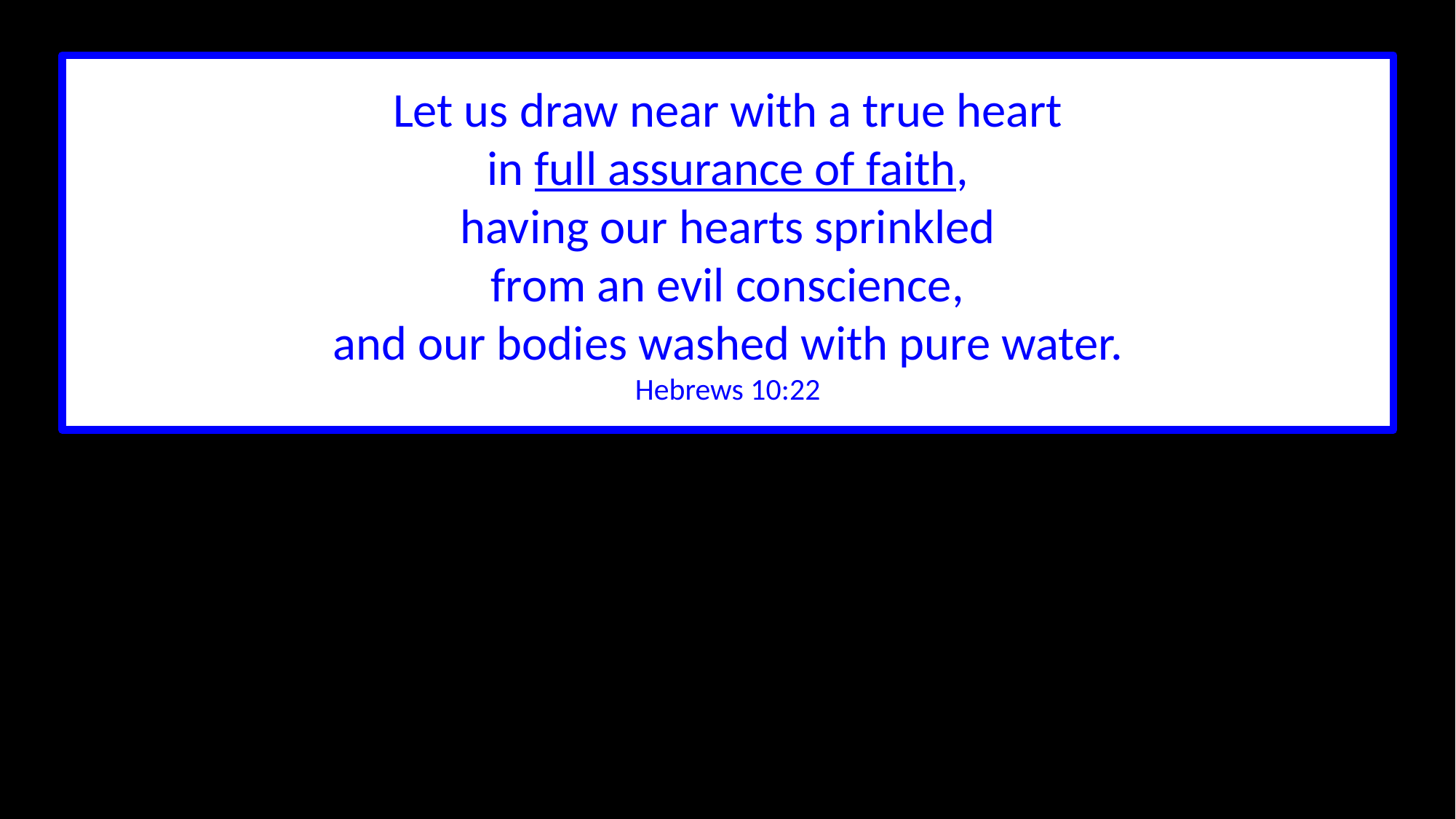

Let us draw near with a true heart
in full assurance of faith,
having our hearts sprinkled
from an evil conscience,
and our bodies washed with pure water.
Hebrews 10:22